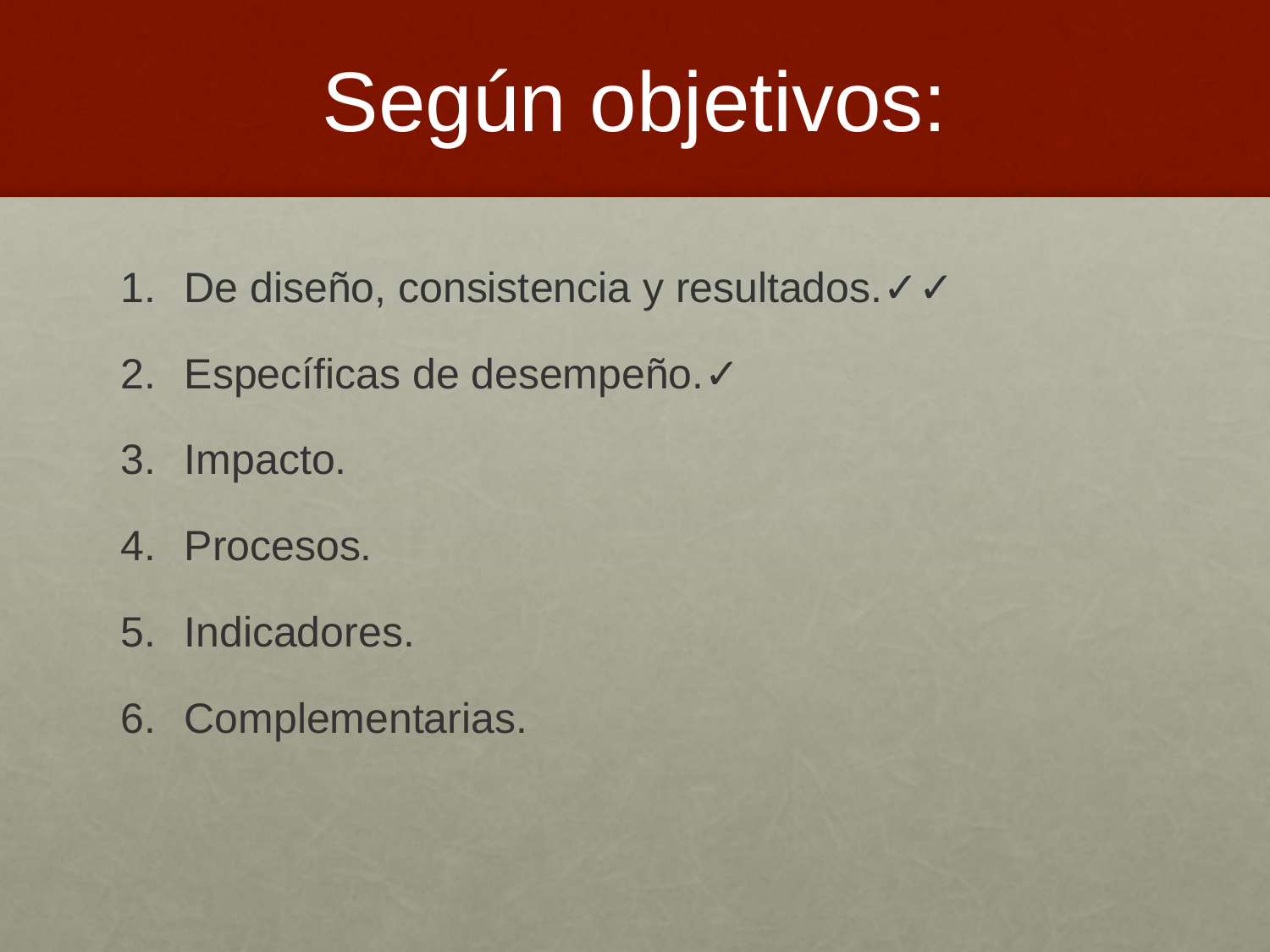

Según objetivos:
De diseño, consistencia y resultados.✓✓
Específicas de desempeño.✓
Impacto.
Procesos.
Indicadores.
Complementarias.